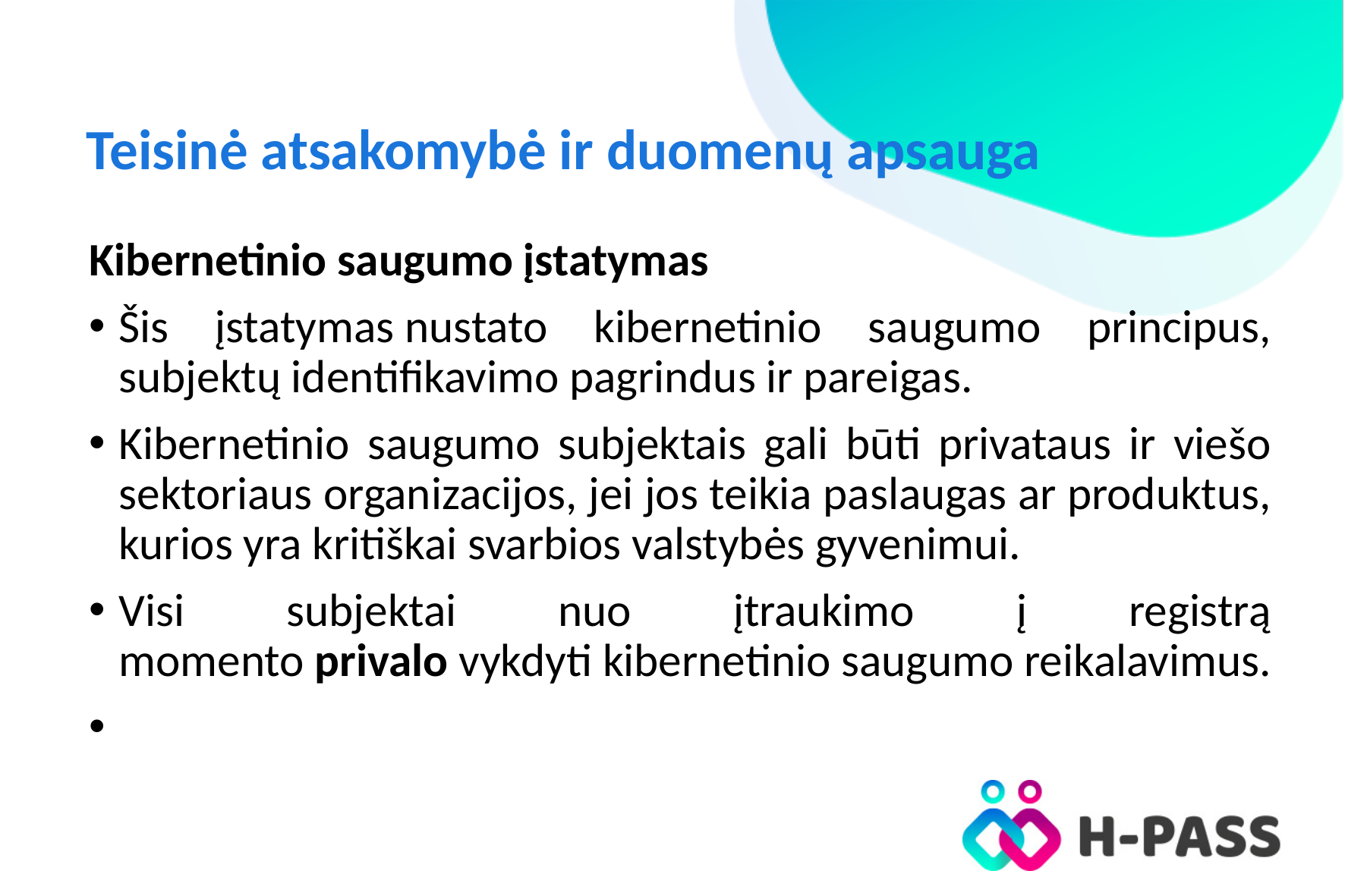

# Teisinė atsakomybė ir duomenų apsauga
Kibernetinio saugumo įstatymas
Šis įstatymas nustato kibernetinio saugumo principus, subjektų identifikavimo pagrindus ir pareigas.
Kibernetinio saugumo subjektais gali būti privataus ir viešo sektoriaus organizacijos, jei jos teikia paslaugas ar produktus, kurios yra kritiškai svarbios valstybės gyvenimui.
Visi subjektai nuo įtraukimo į registrą momento privalo vykdyti kibernetinio saugumo reikalavimus.